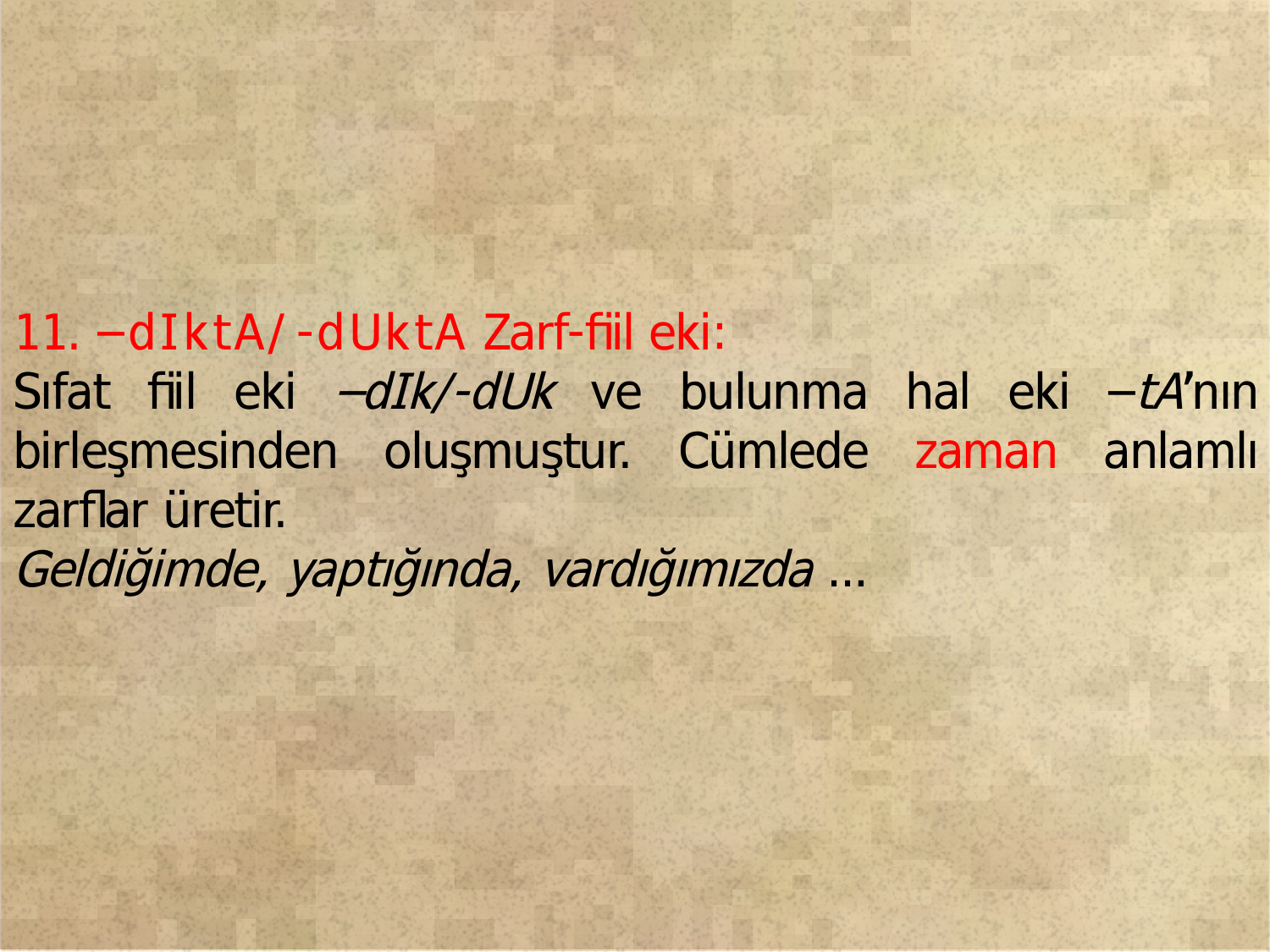

11. –dIktA/-dUktA Zarf-fiil eki:
Sıfat fiil eki –dIk/-dUk ve bulunma hal eki –tA’nın birleşmesinden oluşmuştur. Cümlede zaman anlamlı zarflar üretir.
Geldiğimde, yaptığında, vardığımızda …